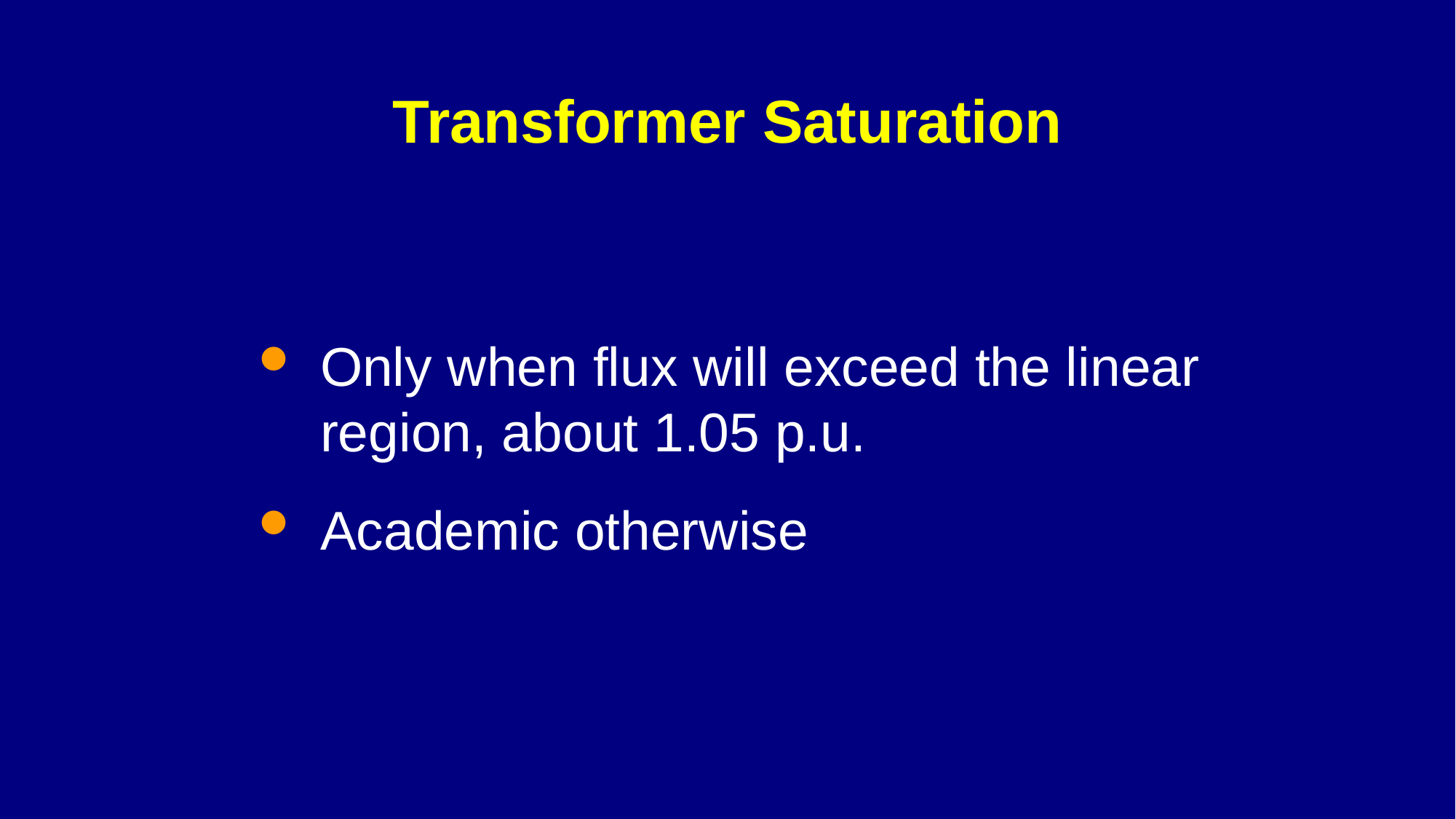

# Transformer Saturation
Only when flux will exceed the linear region, about 1.05 p.u.
Academic otherwise